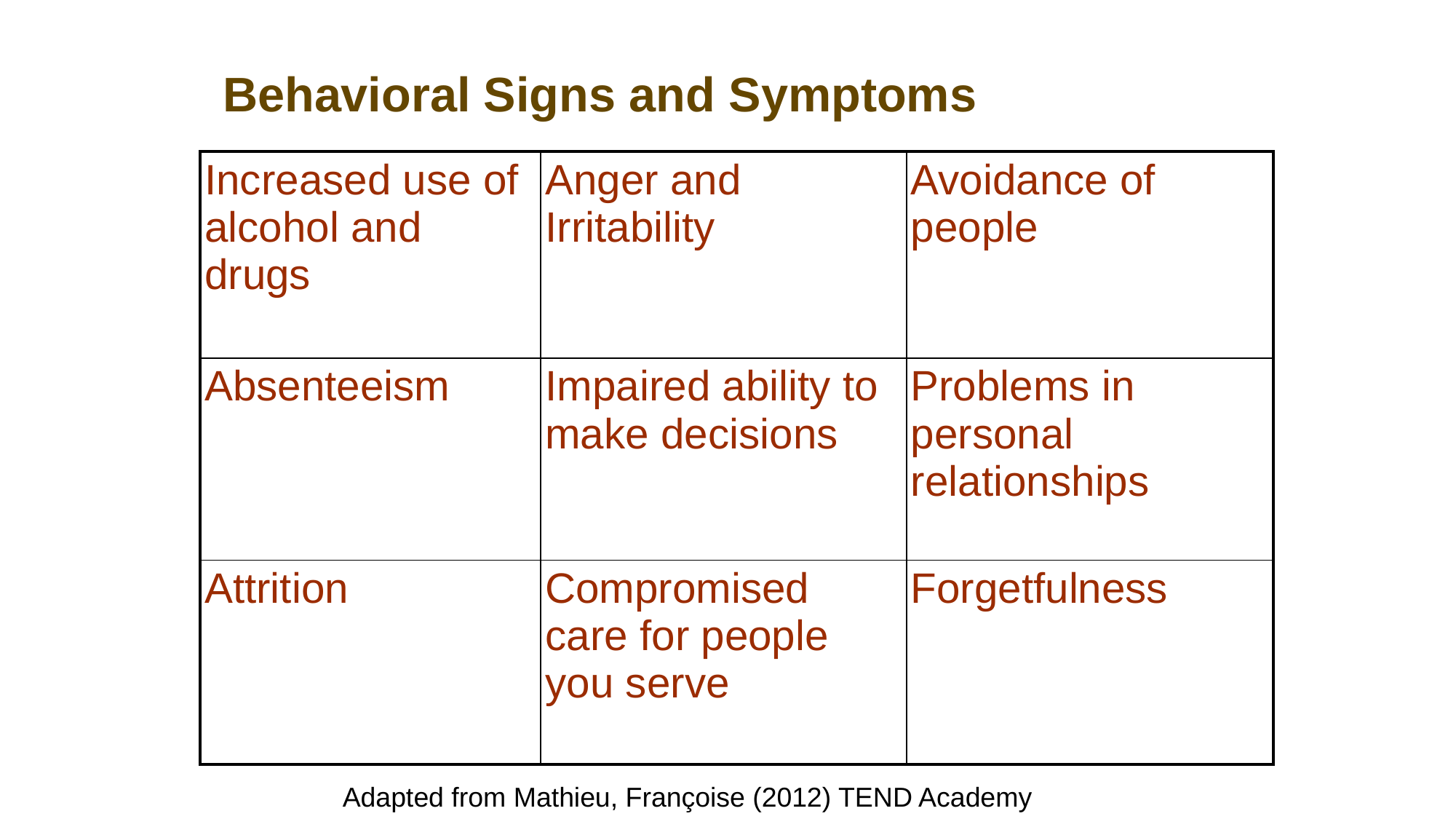

# Behavioral Signs and Symptoms
| Increased use of alcohol and drugs | Anger and Irritability | Avoidance of people |
| --- | --- | --- |
| Absenteeism | Impaired ability to make decisions | Problems in personal relationships |
| Attrition | Compromised care for people you serve | Forgetfulness |
Adapted from Mathieu, Françoise (2012) TEND Academy